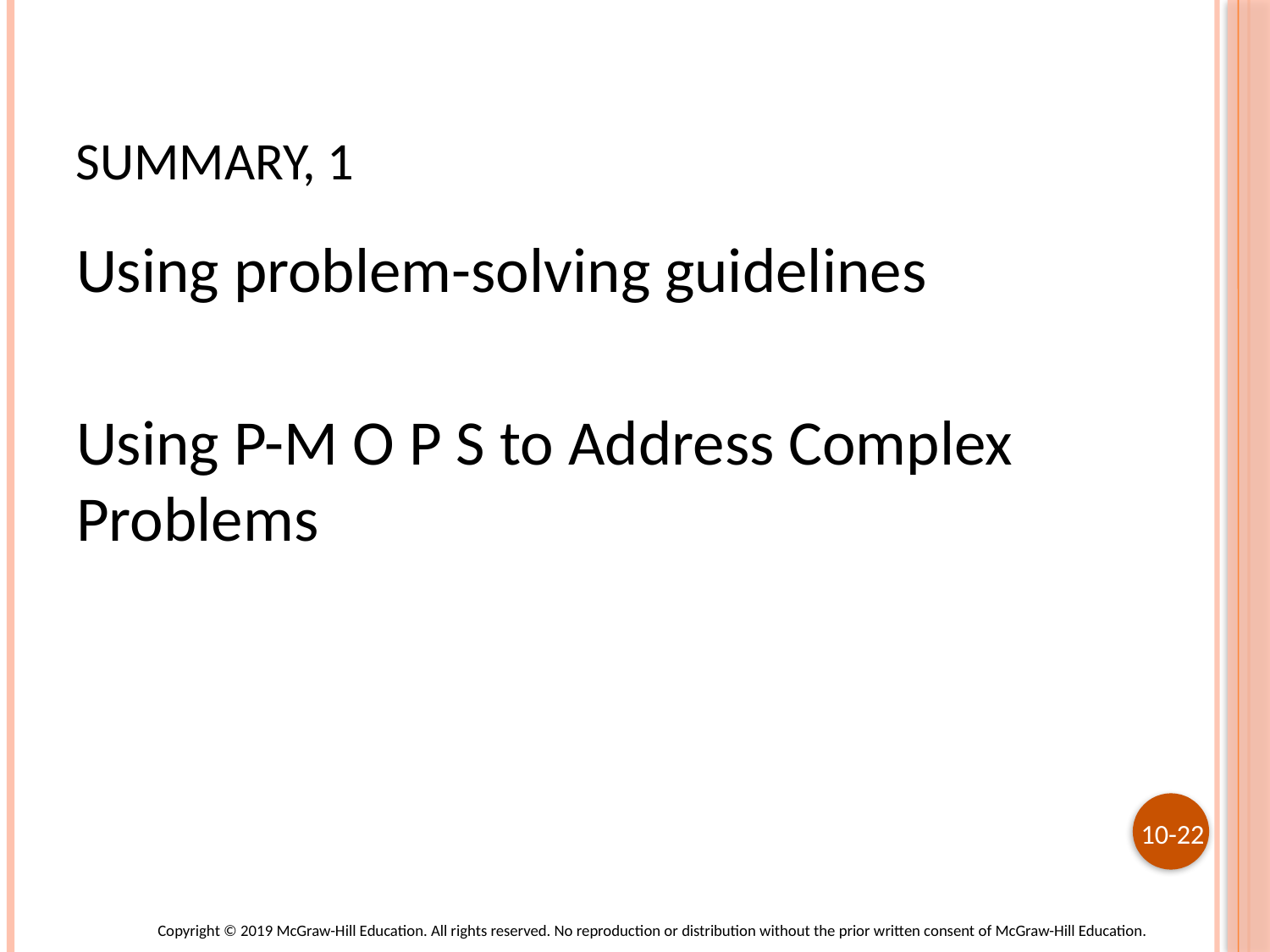

# Summary, 1
Using problem-solving guidelines

Using P-M O P S to Address Complex Problems